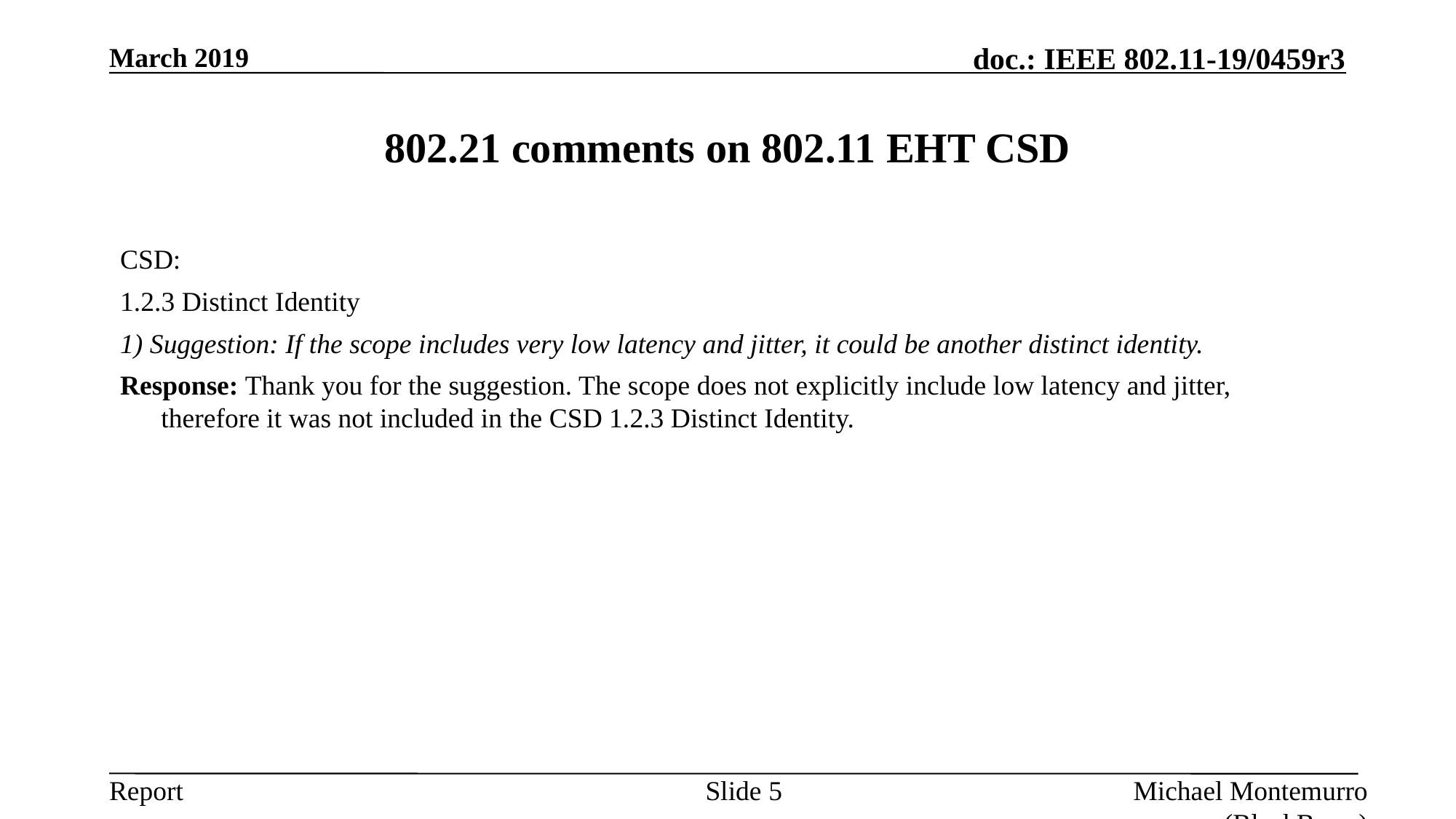

March 2019
# 802.21 comments on 802.11 EHT CSD
CSD:
1.2.3 Distinct Identity
1) Suggestion: If the scope includes very low latency and jitter, it could be another distinct identity.
Response: Thank you for the suggestion. The scope does not explicitly include low latency and jitter, therefore it was not included in the CSD 1.2.3 Distinct Identity.

Slide 5
Michael Montemurro (BlackBerry)